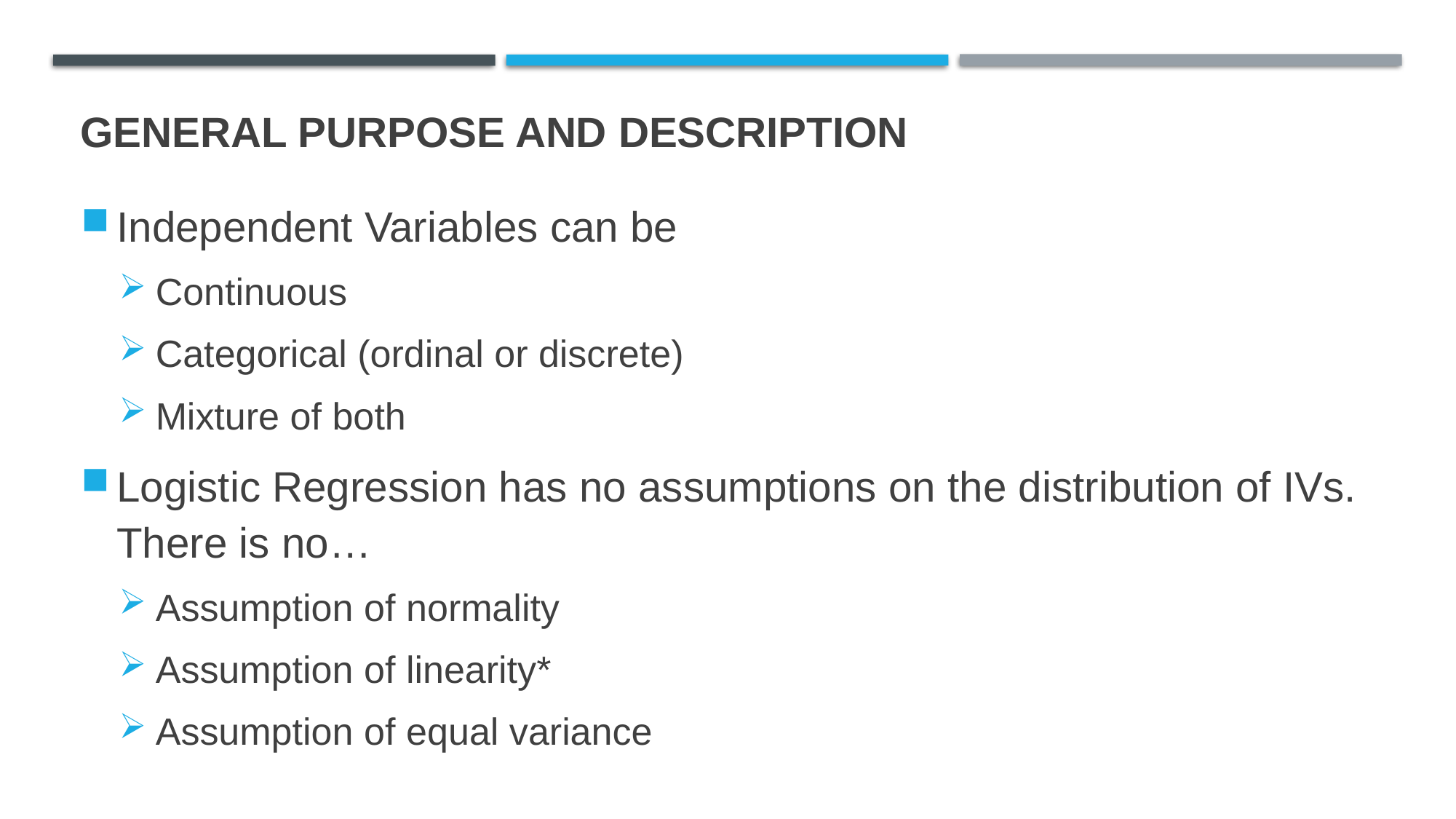

# General purpose and description
Independent Variables can be
Continuous
Categorical (ordinal or discrete)
Mixture of both
Logistic Regression has no assumptions on the distribution of IVs. There is no…
Assumption of normality
Assumption of linearity*
Assumption of equal variance